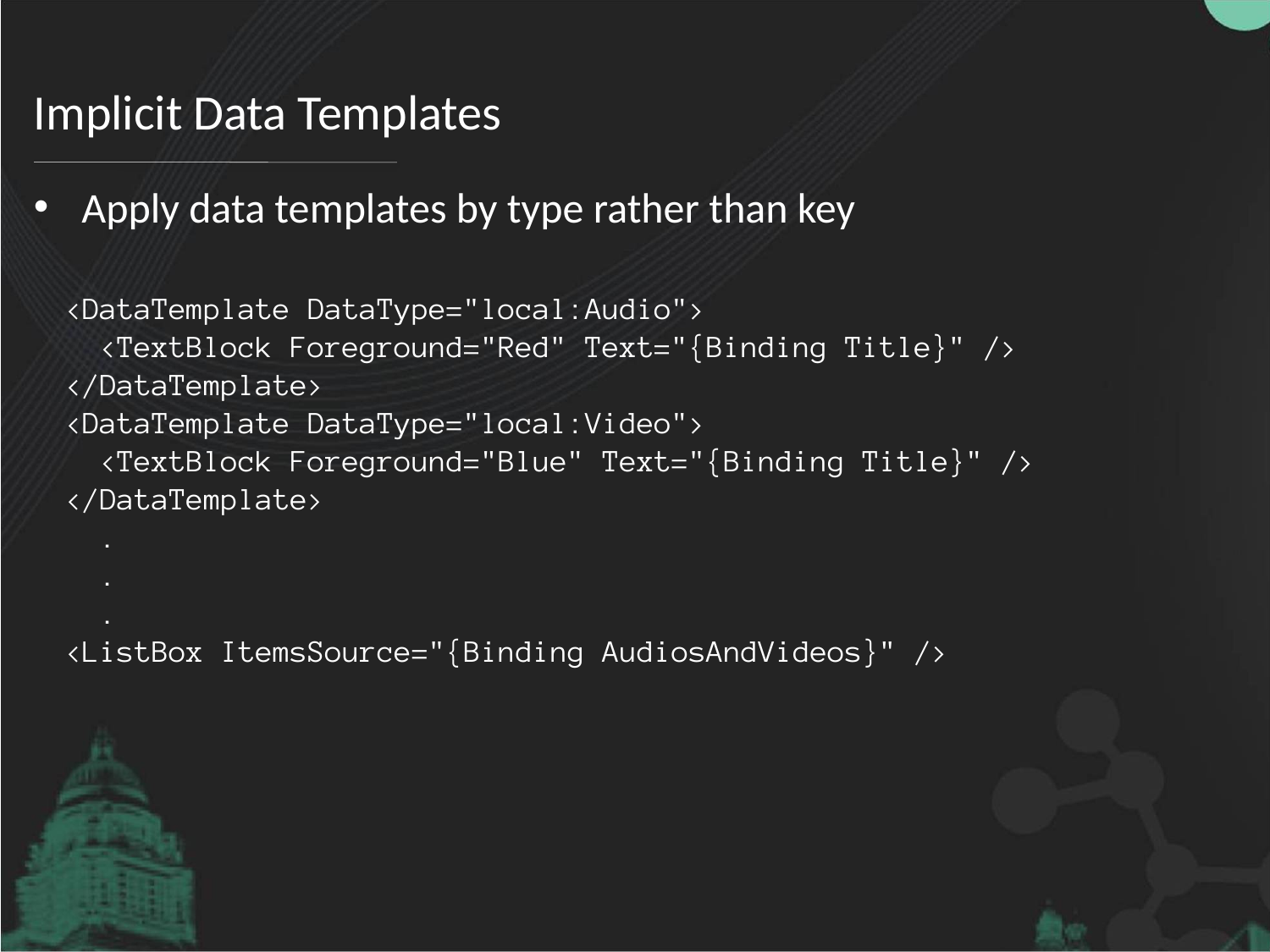

# Implicit Data Templates
Apply data templates by type rather than key
<DataTemplate DataType="local:Audio">
  <TextBlock Foreground="Red" Text="{Binding Title}" />
</DataTemplate>
<DataTemplate DataType="local:Video">
  <TextBlock Foreground="Blue" Text="{Binding Title}" />
</DataTemplate>
  .
  .
  .
<ListBox ItemsSource="{Binding AudiosAndVideos}" />